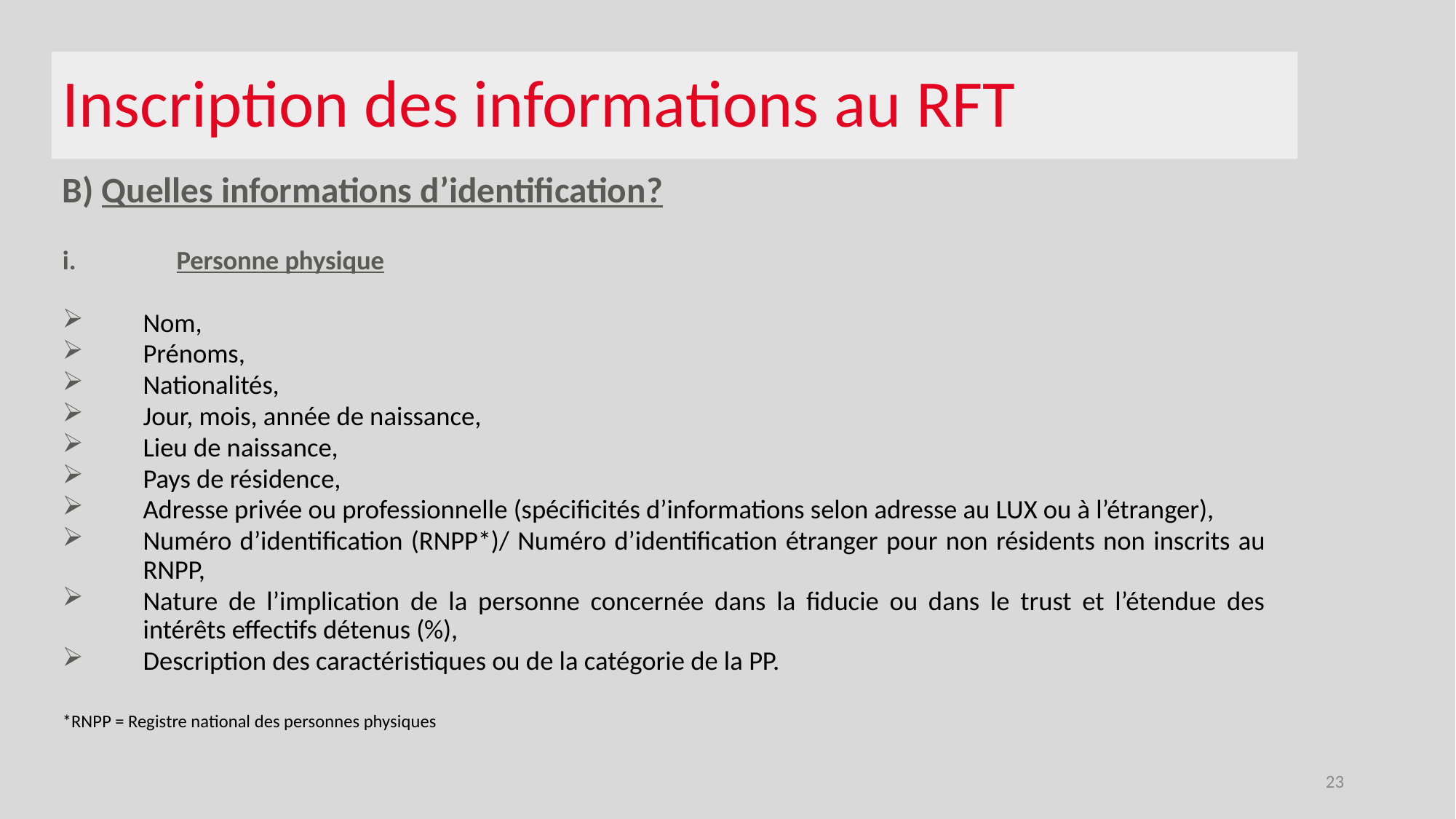

# Inscription des informations au RFT
B) Quelles informations d’identification?

Personne physique

Nom,
Prénoms,
Nationalités,
Jour, mois, année de naissance,
Lieu de naissance,
Pays de résidence,
Adresse privée ou professionnelle (spécificités d’informations selon adresse au LUX ou à l’étranger),
Numéro d’identification (RNPP*)/ Numéro d’identification étranger pour non résidents non inscrits au RNPP,
Nature de l’implication de la personne concernée dans la fiducie ou dans le trust et l’étendue des intérêts effectifs détenus (%),
Description des caractéristiques ou de la catégorie de la PP.

*RNPP = Registre national des personnes physiques

23